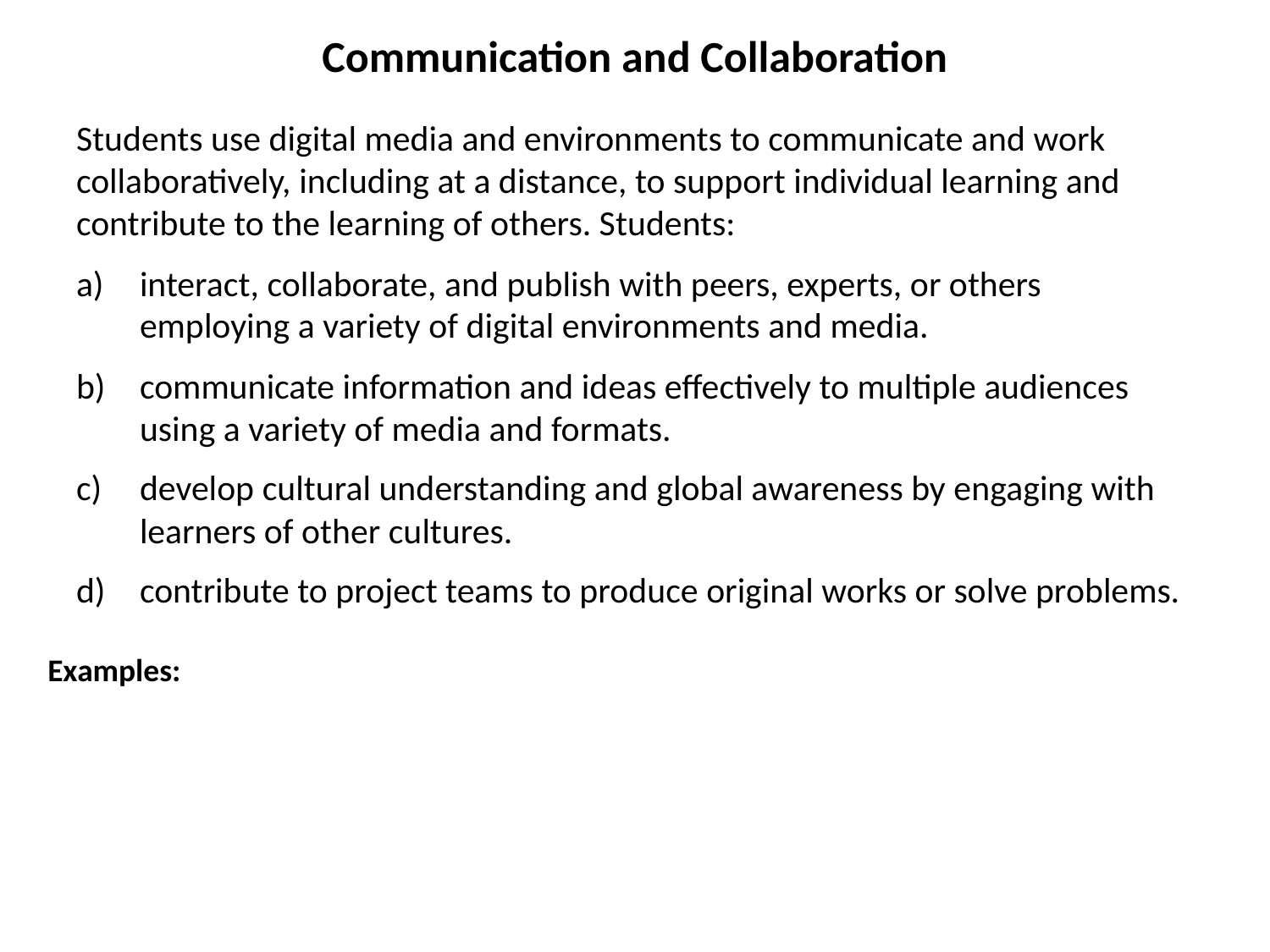

# Communication and Collaboration
Students use digital media and environments to communicate and work collaboratively, including at a distance, to support individual learning and contribute to the learning of others. Students:
interact, collaborate, and publish with peers, experts, or others employing a variety of digital environments and media.
communicate information and ideas effectively to multiple audiences using a variety of media and formats.
develop cultural understanding and global awareness by engaging with learners of other cultures.
contribute to project teams to produce original works or solve problems.
Examples: